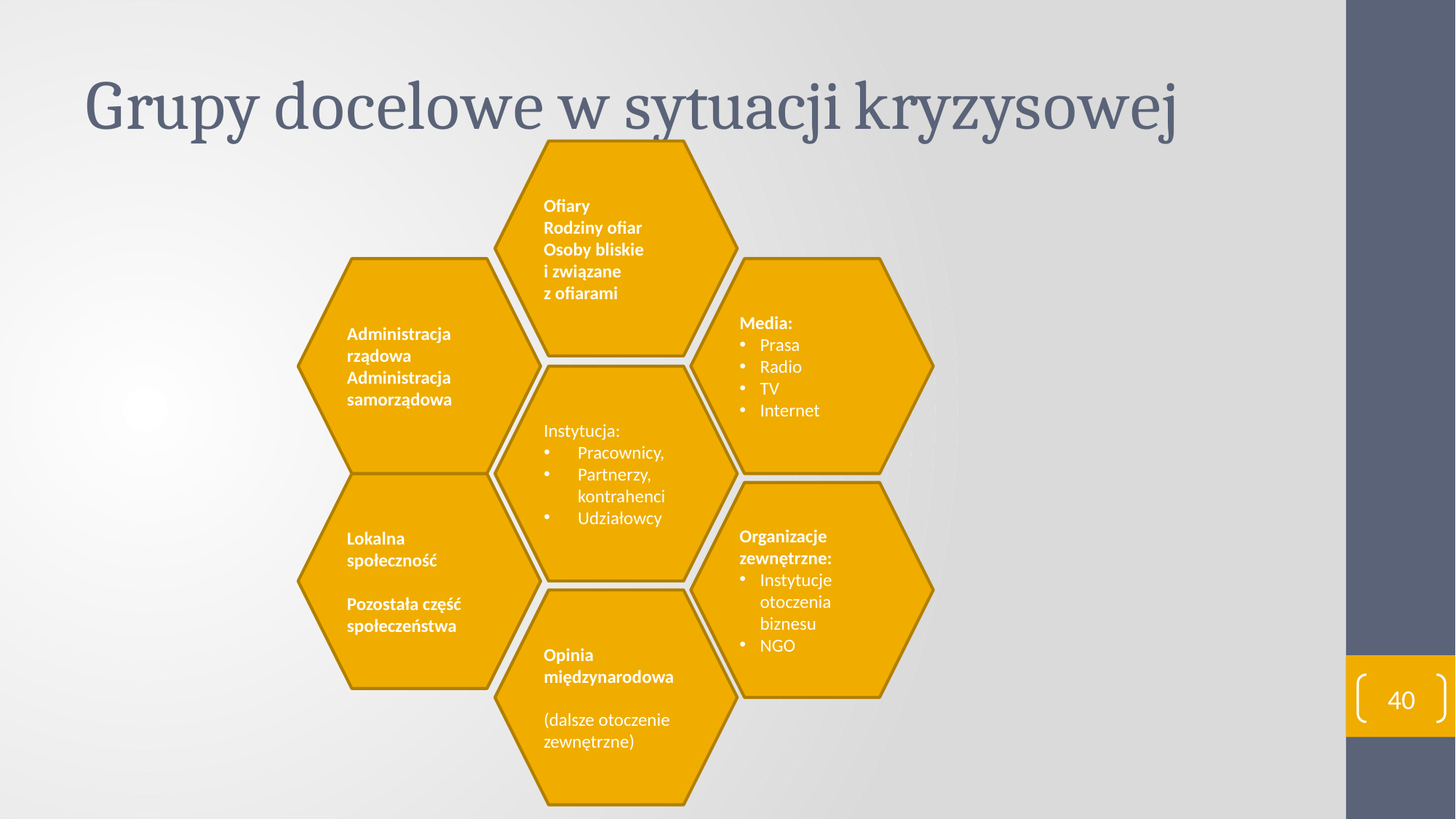

# Grupy docelowe w sytuacji kryzysowej
Ofiary
Rodziny ofiar
Osoby bliskie
i związane
z ofiarami

Administracja rządowa
Administracja samorządowa
Media:
Prasa
Radio
TV
Internet
Instytucja:
Pracownicy,
Partnerzy, kontrahenci
Udziałowcy
Lokalna społeczność

Pozostała część społeczeństwa
Organizacje zewnętrzne:
Instytucje otoczenia biznesu
NGO
Opinia międzynarodowa

(dalsze otoczenie zewnętrzne)
40